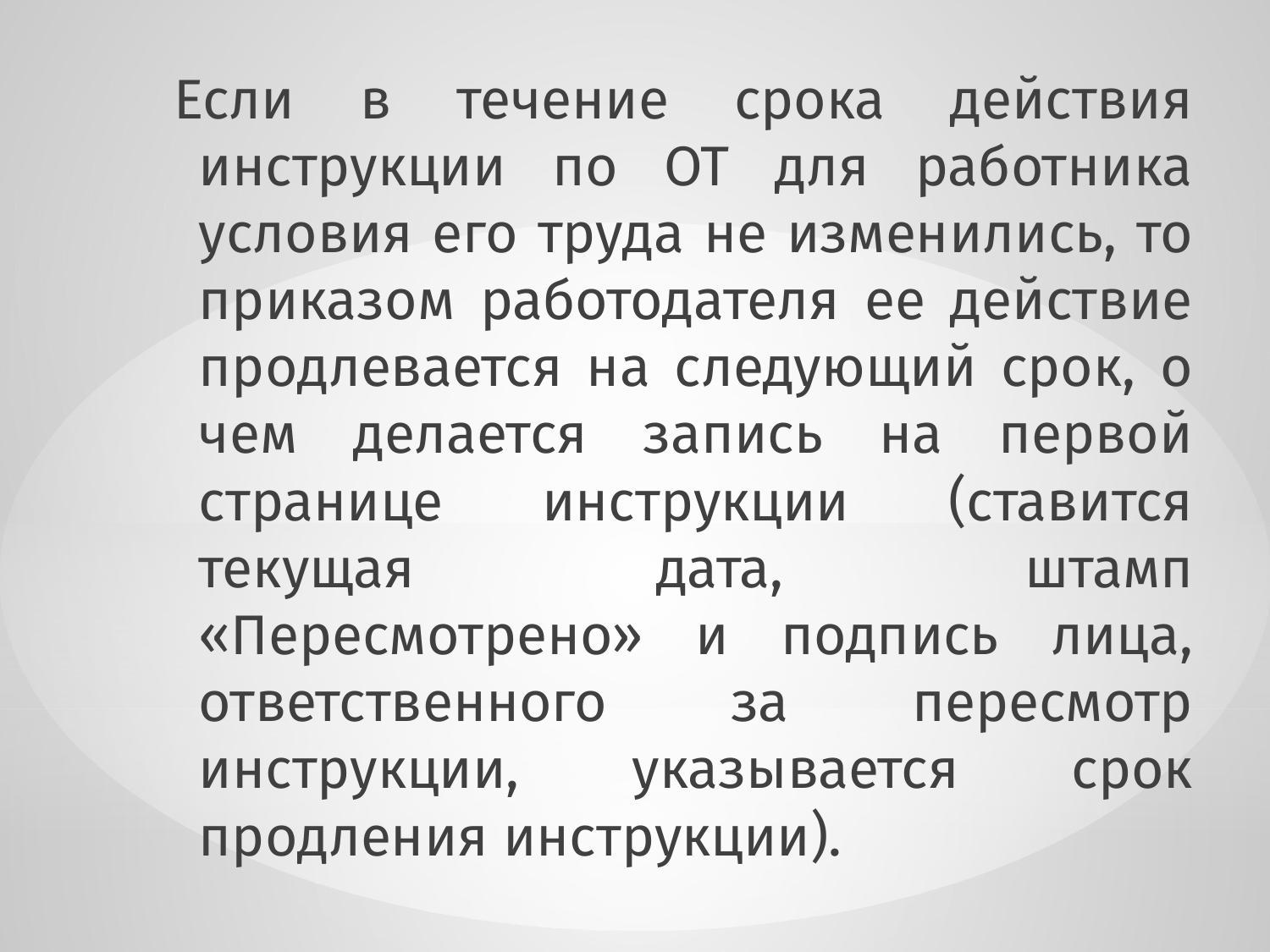

Если в течение срока действия инструкции по ОТ для работника условия его труда не изменились, то приказом работодателя ее действие продлевается на следующий срок, о чем делается запись на первой странице инструкции (ставится текущая дата, штамп «Пересмотрено» и подпись лица, ответственного за пересмотр инструкции, указывается срок продления инструкции).